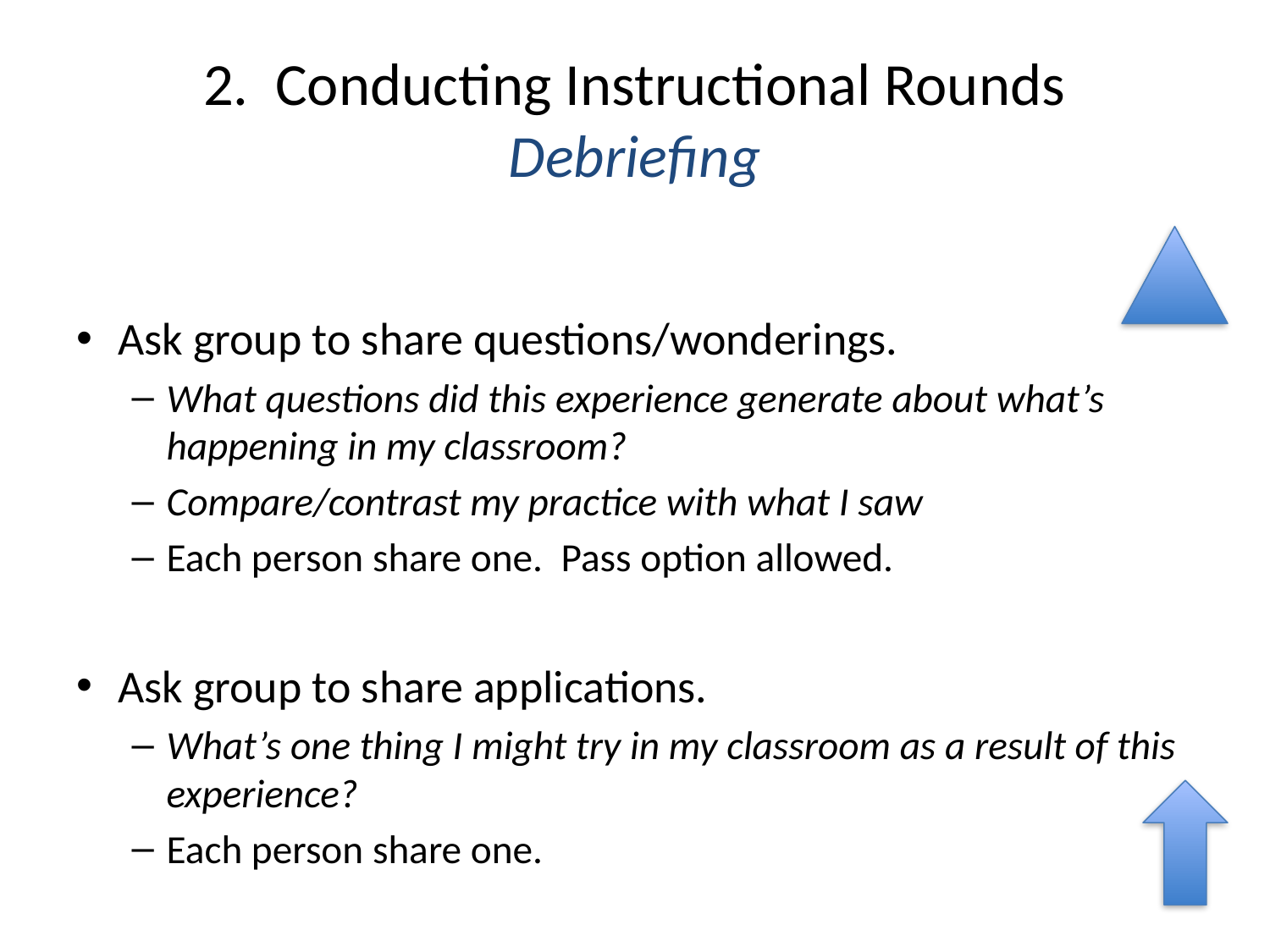

# 2.  Conducting Instructional Rounds Debriefing

Ask group to share questions/wonderings.
What questions did this experience generate about what’s happening in my classroom?
Compare/contrast my practice with what I saw
Each person share one.  Pass option allowed.

Ask group to share applications.
What’s one thing I might try in my classroom as a result of this experience?
Each person share one.